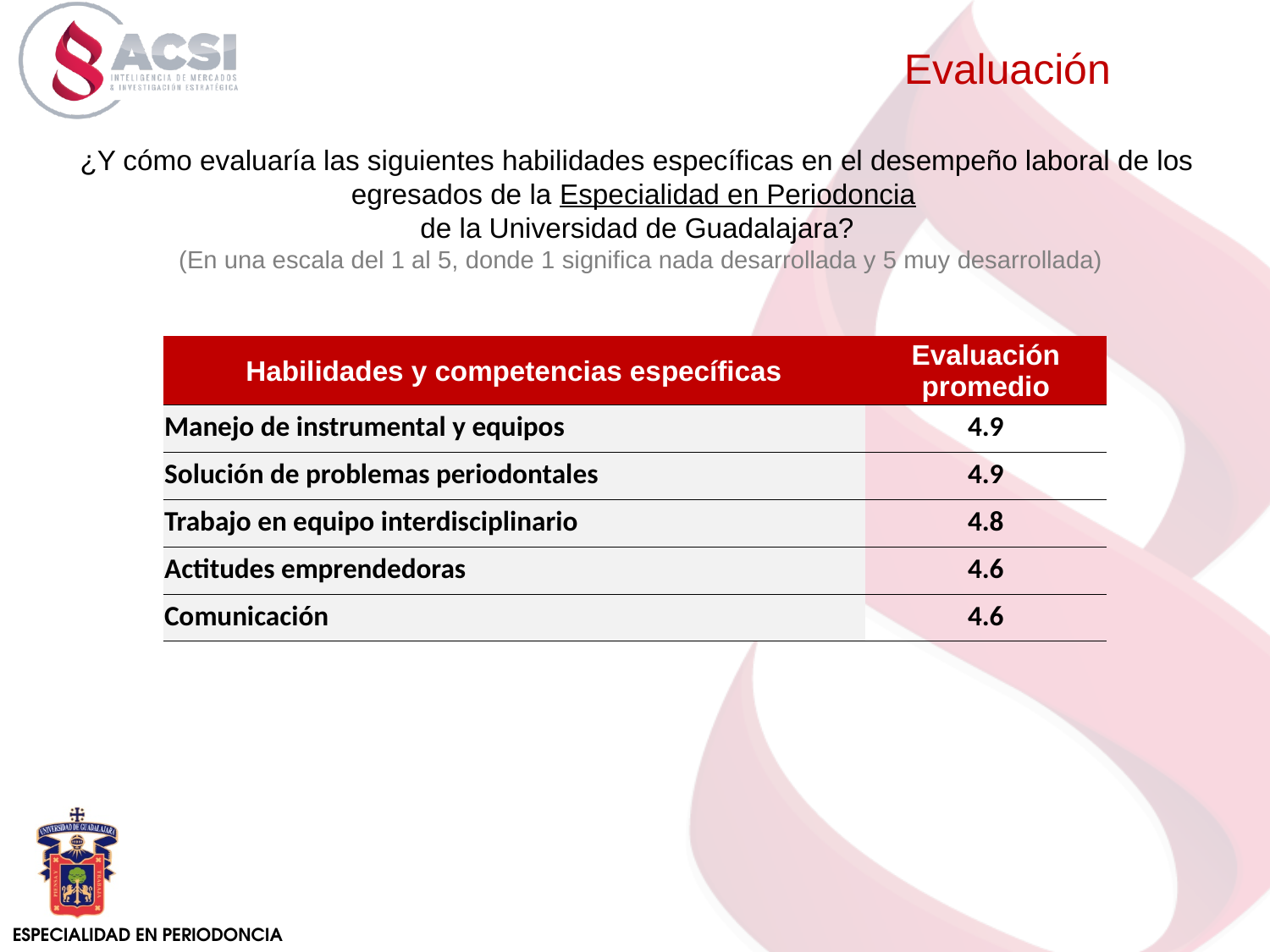

Evaluación
¿Y cómo evaluaría las siguientes habilidades específicas en el desempeño laboral de los egresados de la Especialidad en Periodoncia
de la Universidad de Guadalajara?
 (En una escala del 1 al 5, donde 1 significa nada desarrollada y 5 muy desarrollada)
| Habilidades y competencias específicas | Evaluación promedio |
| --- | --- |
| Manejo de instrumental y equipos | 4.9 |
| Solución de problemas periodontales | 4.9 |
| Trabajo en equipo interdisciplinario | 4.8 |
| Actitudes emprendedoras | 4.6 |
| Comunicación | 4.6 |